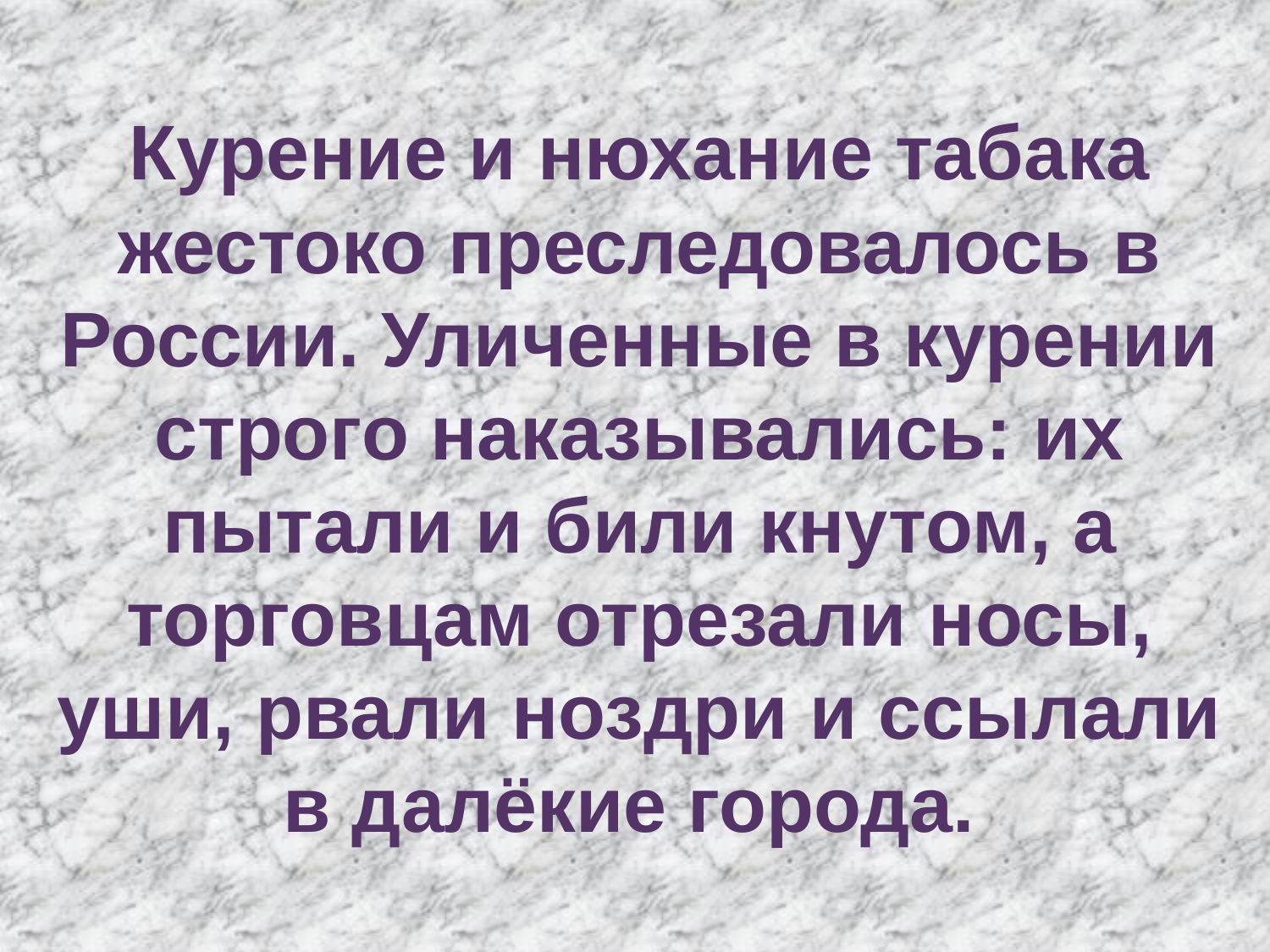

# Курение и нюхание табака жестоко преследовалось в России. Уличенные в курении строго наказывались: их пытали и били кнутом, а торговцам отрезали носы, уши, рвали ноздри и ссылали в далёкие города.